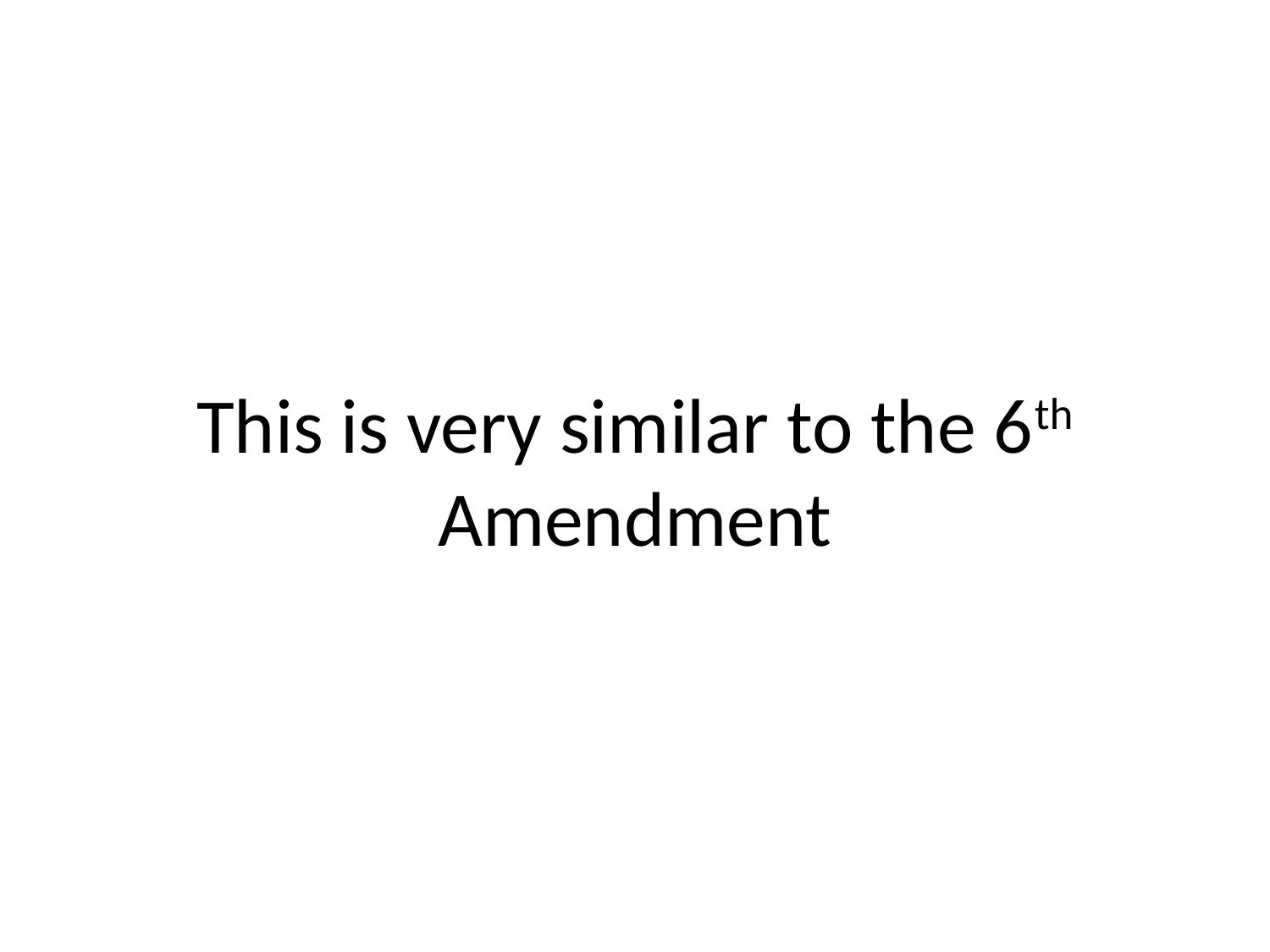

# This is very similar to the 6th Amendment